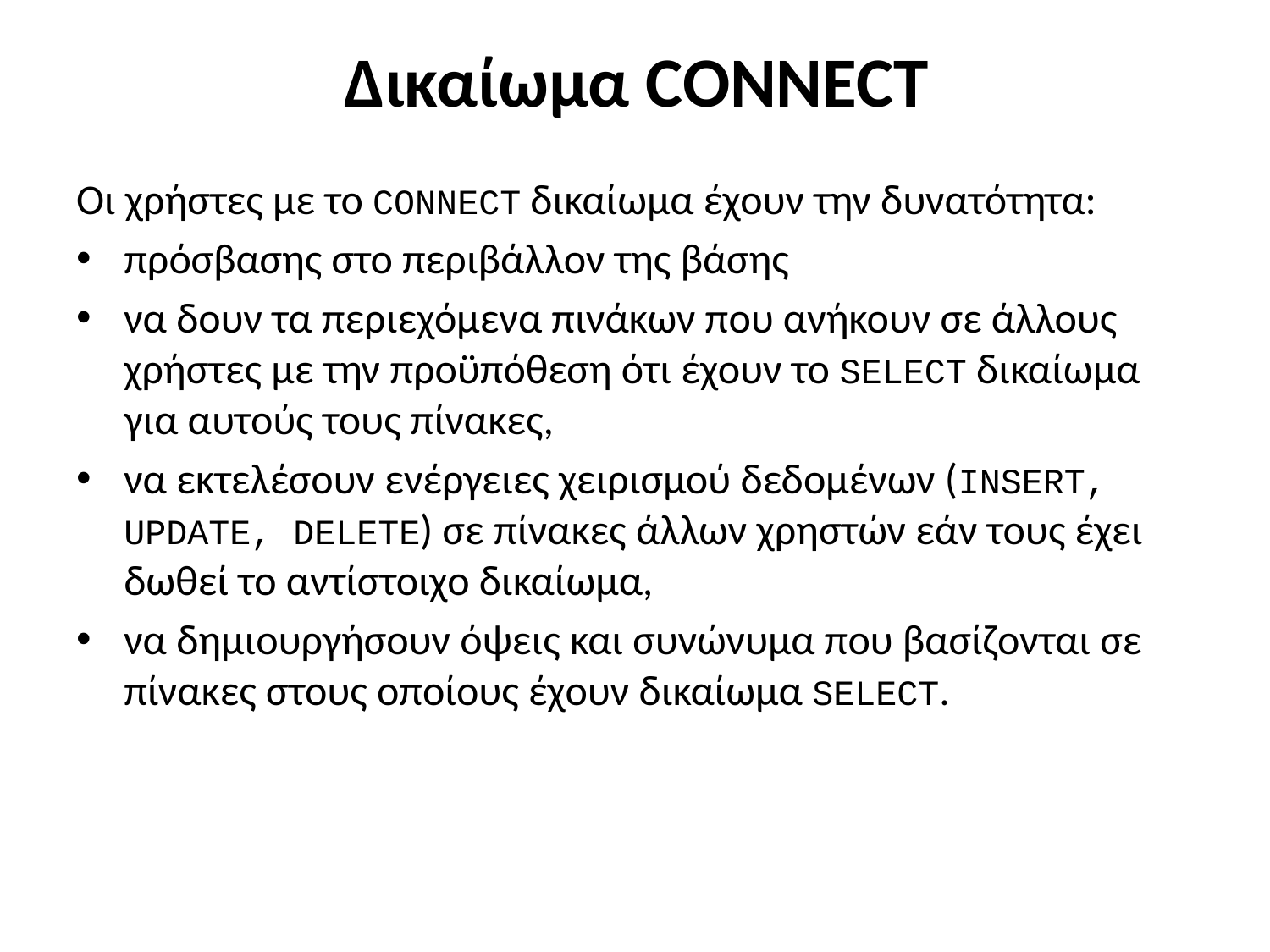

# Δικαίωμα CONNECT
Οι χρήστες με το CONNECT δικαίωμα έχουν την δυνατότητα:
πρόσβασης στο περιβάλλον της βάσης
να δουν τα περιεχόμενα πινάκων που ανήκουν σε άλλους χρήστες με την προϋπόθεση ότι έχουν το SELECT δικαίωμα για αυτούς τους πίνακες,
να εκτελέσουν ενέργειες χειρισμού δεδομένων (INSERT, UPDATE, DELETE) σε πίνακες άλλων χρηστών εάν τους έχει δωθεί το αντίστοιχο δικαίωμα,
να δημιουργήσουν όψεις και συνώνυμα που βασίζονται σε πίνακες στους οποίους έχουν δικαίωμα SELECT.